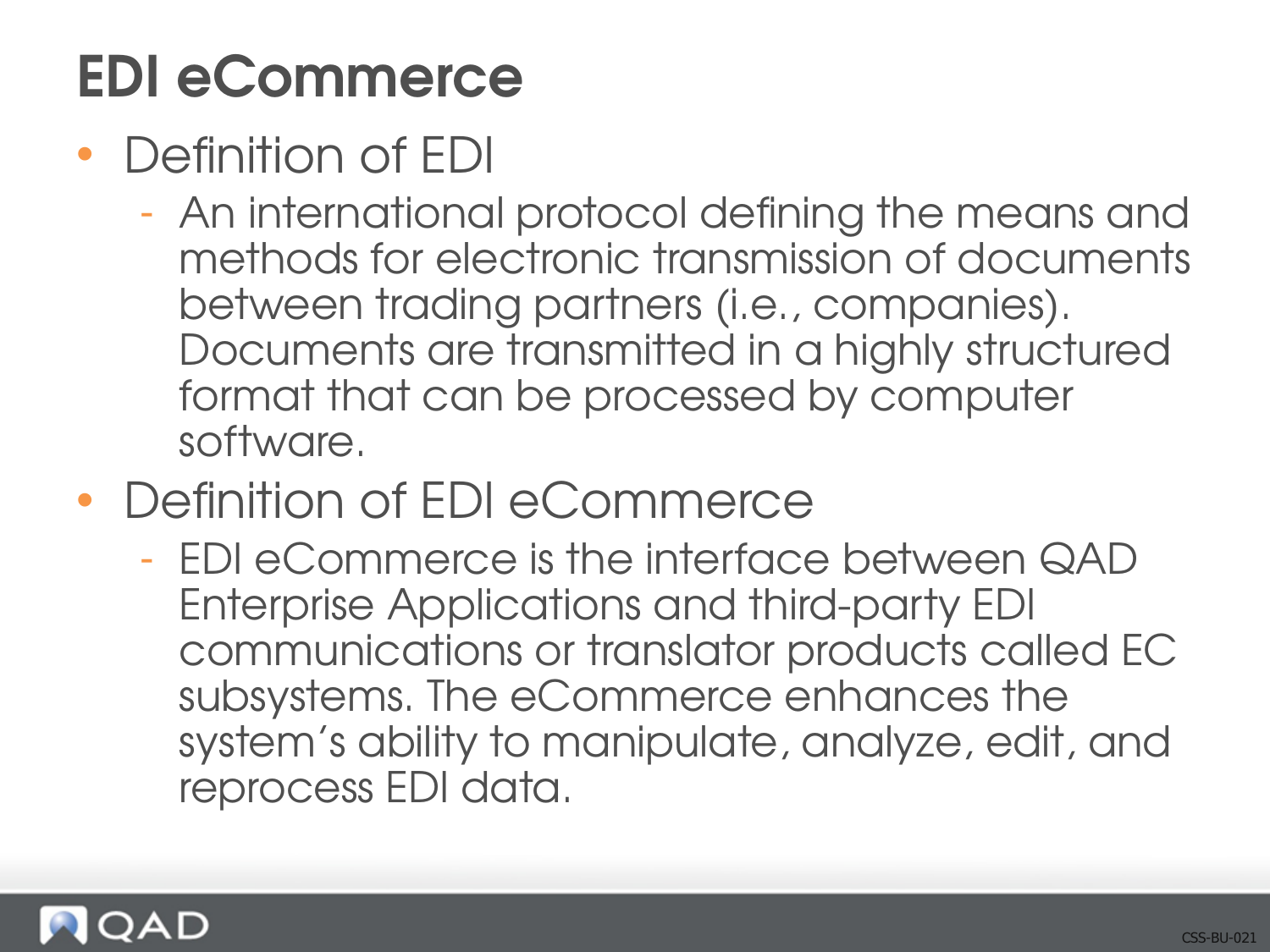

# EDI eCommerce
Definition of EDI
An international protocol defining the means and methods for electronic transmission of documents between trading partners (i.e., companies). Documents are transmitted in a highly structured format that can be processed by computer software.
Definition of EDI eCommerce
EDI eCommerce is the interface between QAD Enterprise Applications and third-party EDI communications or translator products called EC subsystems. The eCommerce enhances the system’s ability to manipulate, analyze, edit, and reprocess EDI data.
CSS-BU-021